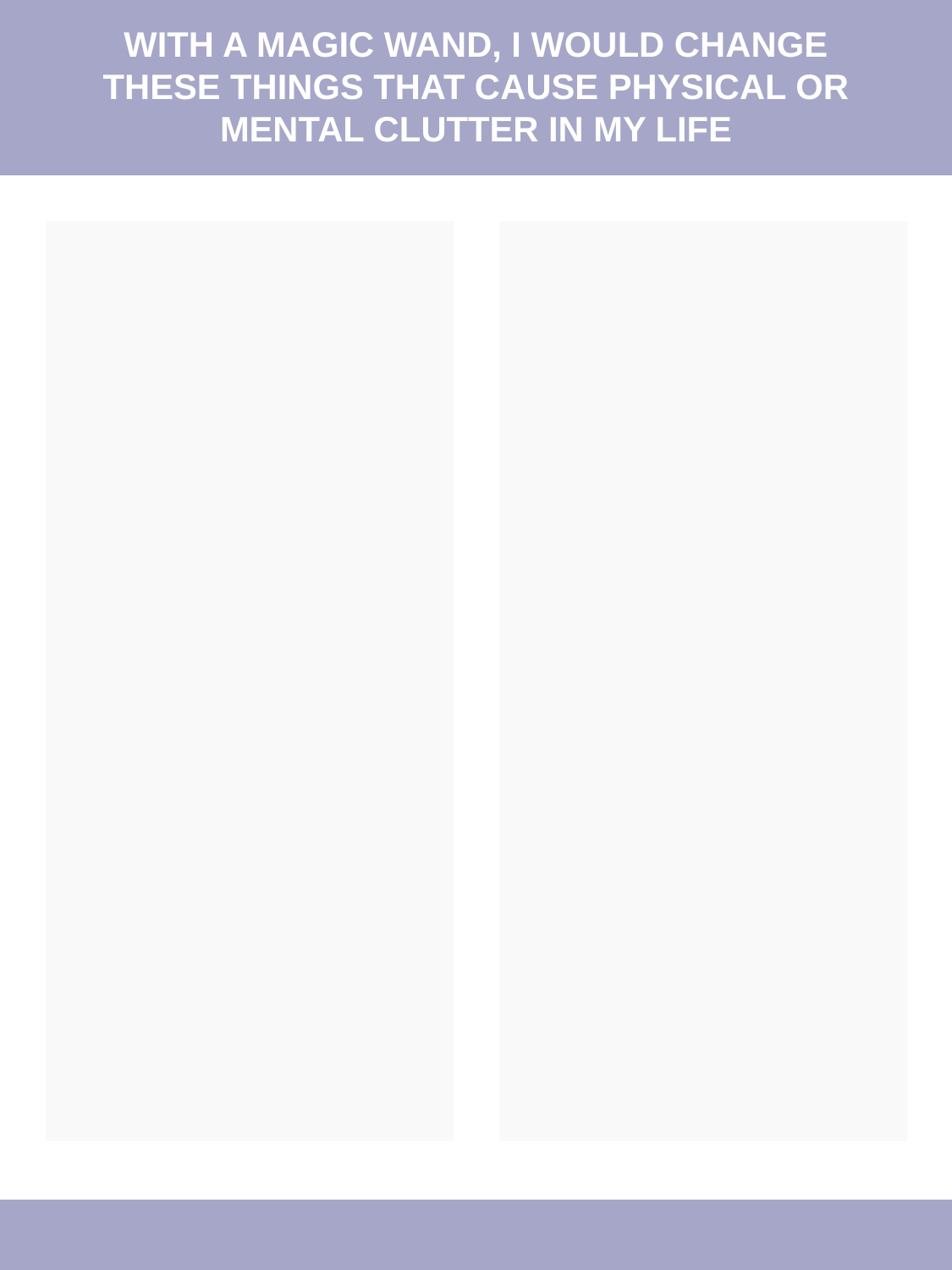

WITH A MAGIC WAND, I WOULD CHANGE THESE THINGS THAT CAUSE PHYSICAL OR MENTAL CLUTTER IN MY LIFE